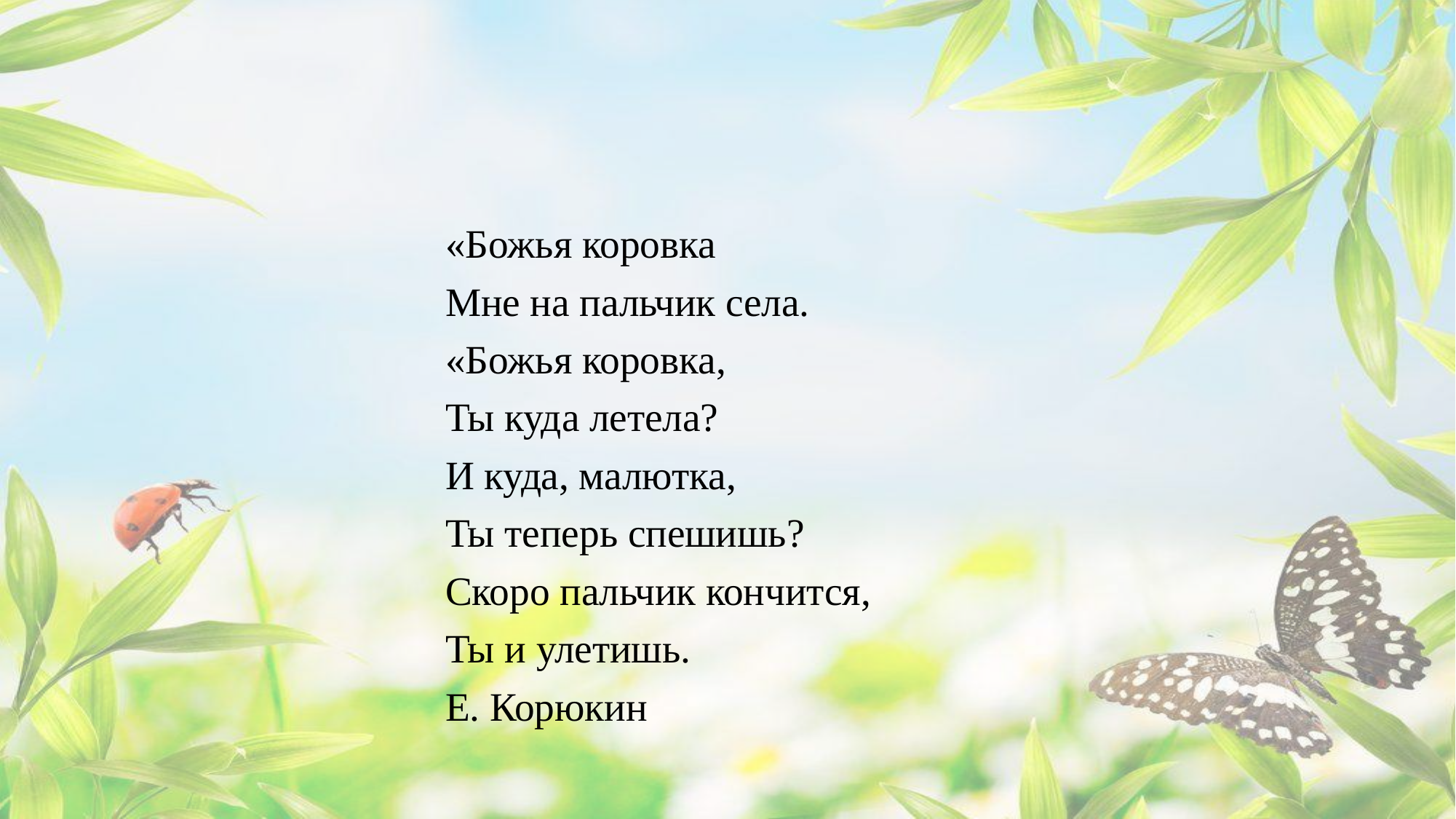

«Божья коровка
Мне на пальчик села.
«Божья коровка,
Ты куда летела?
И куда, малютка,
Ты теперь спешишь?
Скоро пальчик кончится,
Ты и улетишь.
Е. Корюкин